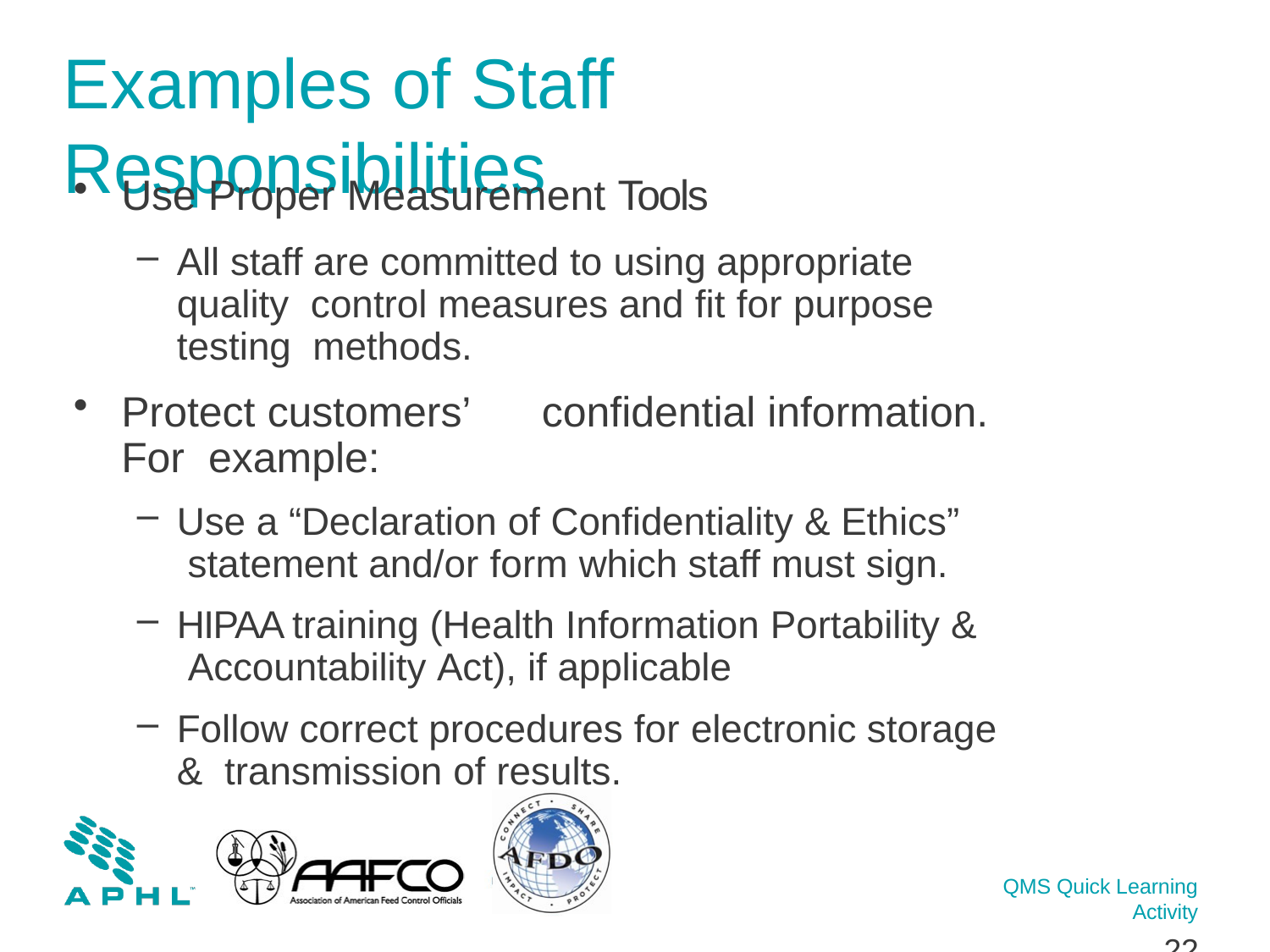

# Examples of Staff Responsibilities
Use Proper Measurement Tools
All staff are committed to using appropriate quality  control measures and fit for purpose testing  methods.
Protect customers’	confidential information. For  example:
Use a “Declaration of Confidentiality & Ethics”  statement and/or form which staff must sign.
HIPAA training (Health Information Portability &  Accountability Act), if applicable
Follow correct procedures for electronic storage &  transmission of results.

QMS Quick Learning Activity
22